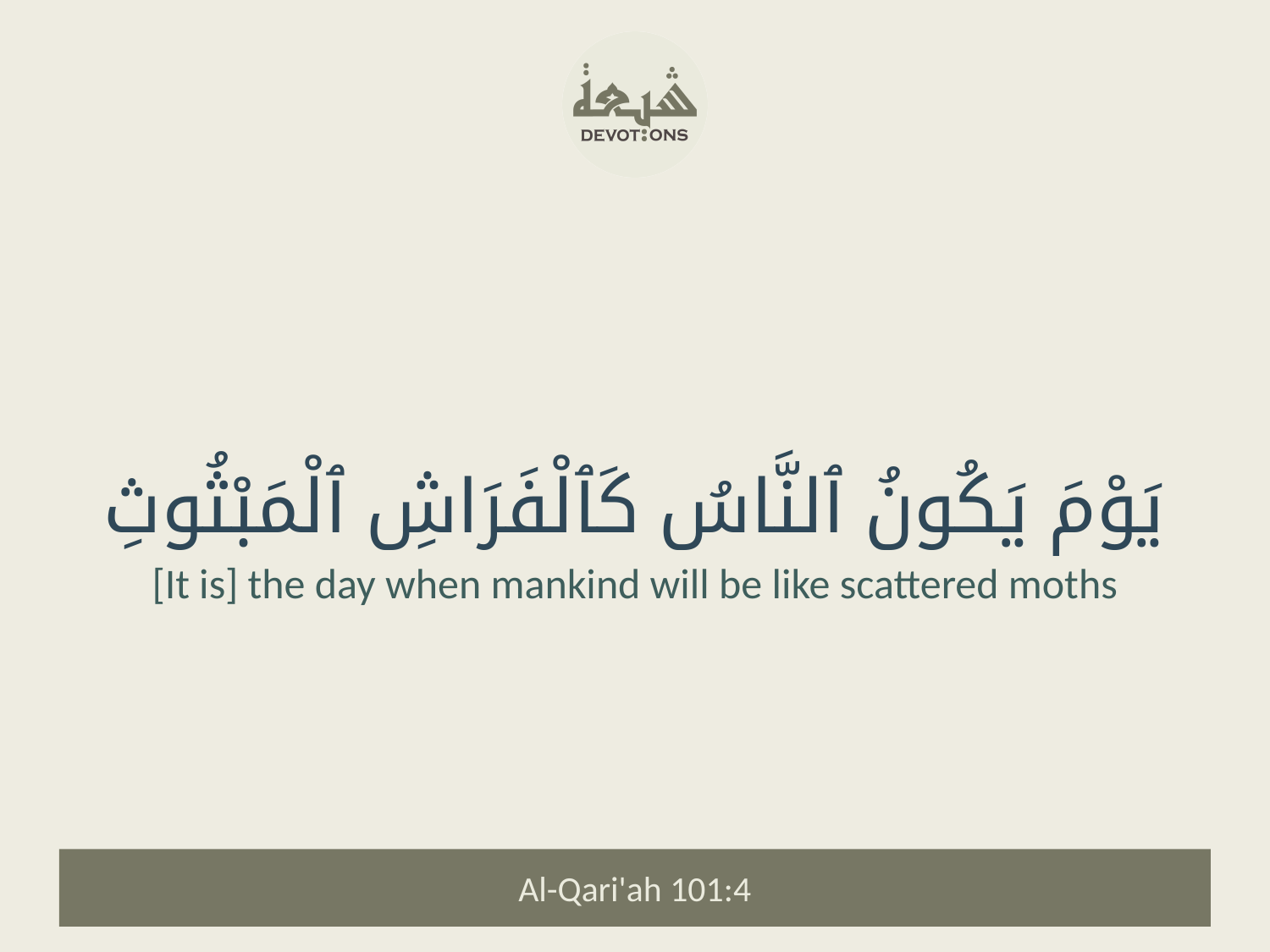

يَوْمَ يَكُونُ ٱلنَّاسُ كَٱلْفَرَاشِ ٱلْمَبْثُوثِ
[It is] the day when mankind will be like scattered moths
Al-Qari'ah 101:4